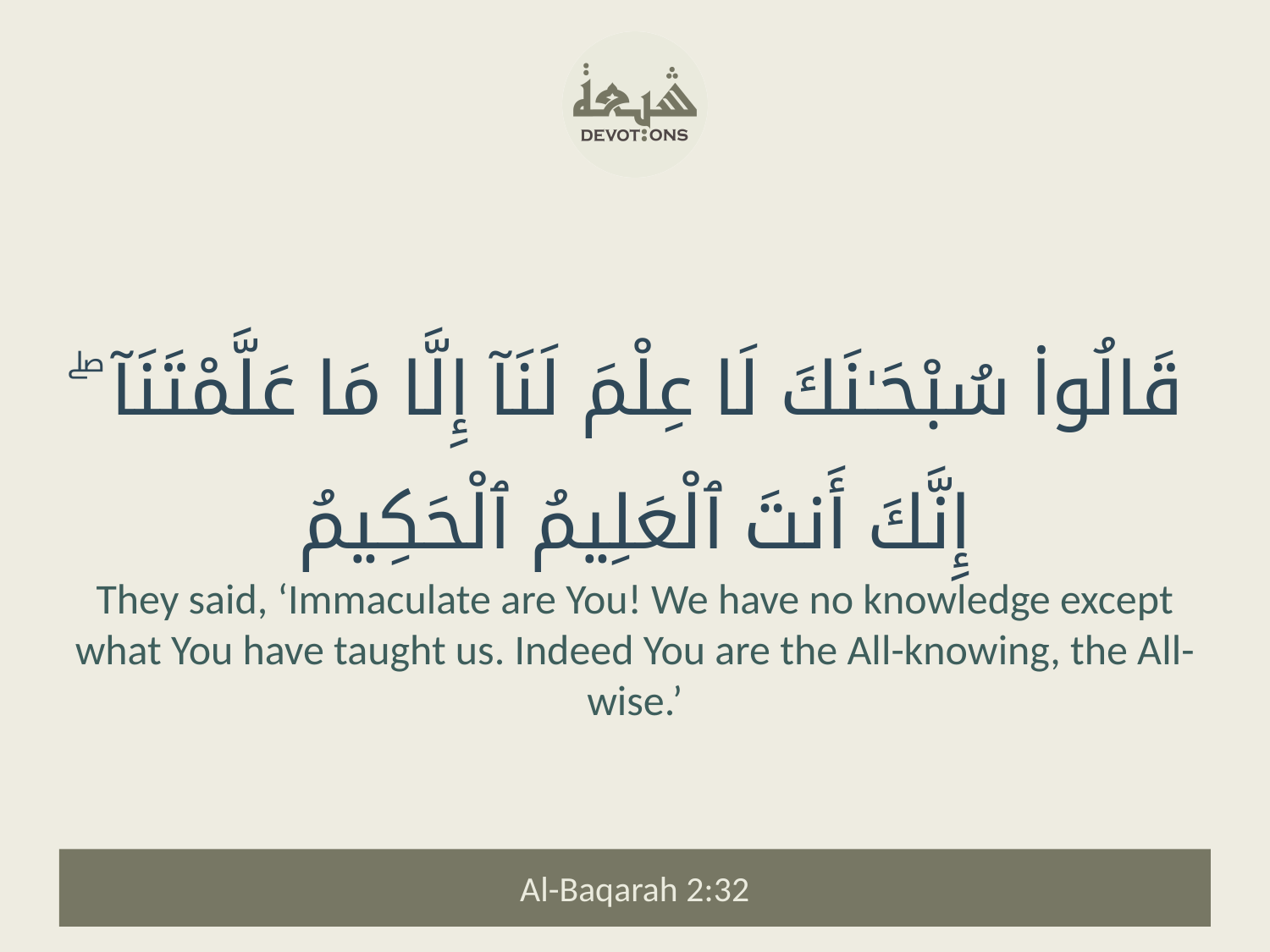

قَالُوا۟ سُبْحَـٰنَكَ لَا عِلْمَ لَنَآ إِلَّا مَا عَلَّمْتَنَآ ۖ إِنَّكَ أَنتَ ٱلْعَلِيمُ ٱلْحَكِيمُ
They said, ‘Immaculate are You! We have no knowledge except what You have taught us. Indeed You are the All-knowing, the All-wise.’
Al-Baqarah 2:32